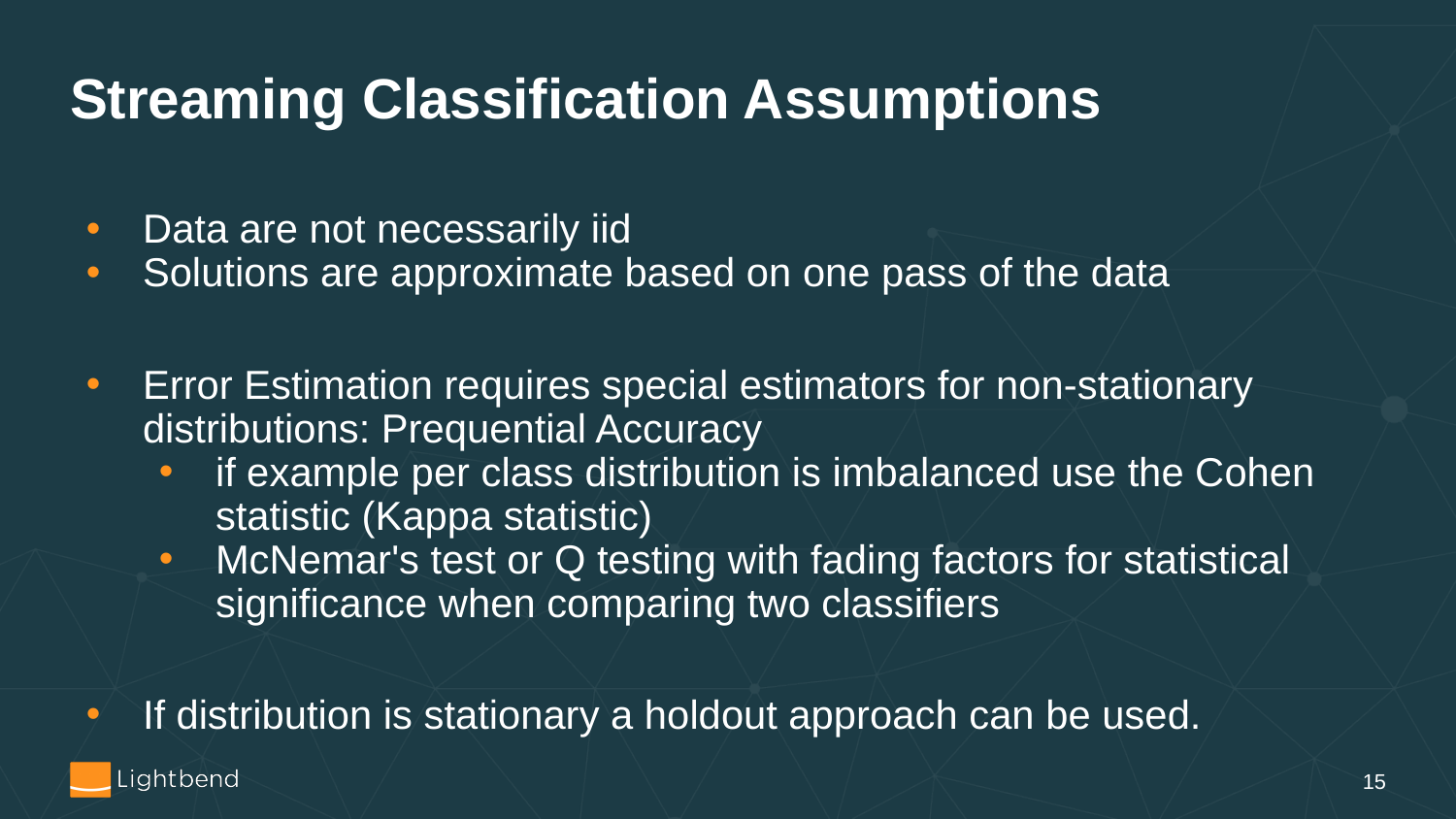

# Streaming Classification Assumptions

Data are not necessarily iid
Solutions are approximate based on one pass of the data

Error Estimation requires special estimators for non-stationary distributions: Prequential Accuracy
if example per class distribution is imbalanced use the Cohen statistic (Kappa statistic)
McNemar's test or Q testing with fading factors for statistical significance when comparing two classifiers

If distribution is stationary a holdout approach can be used.
15